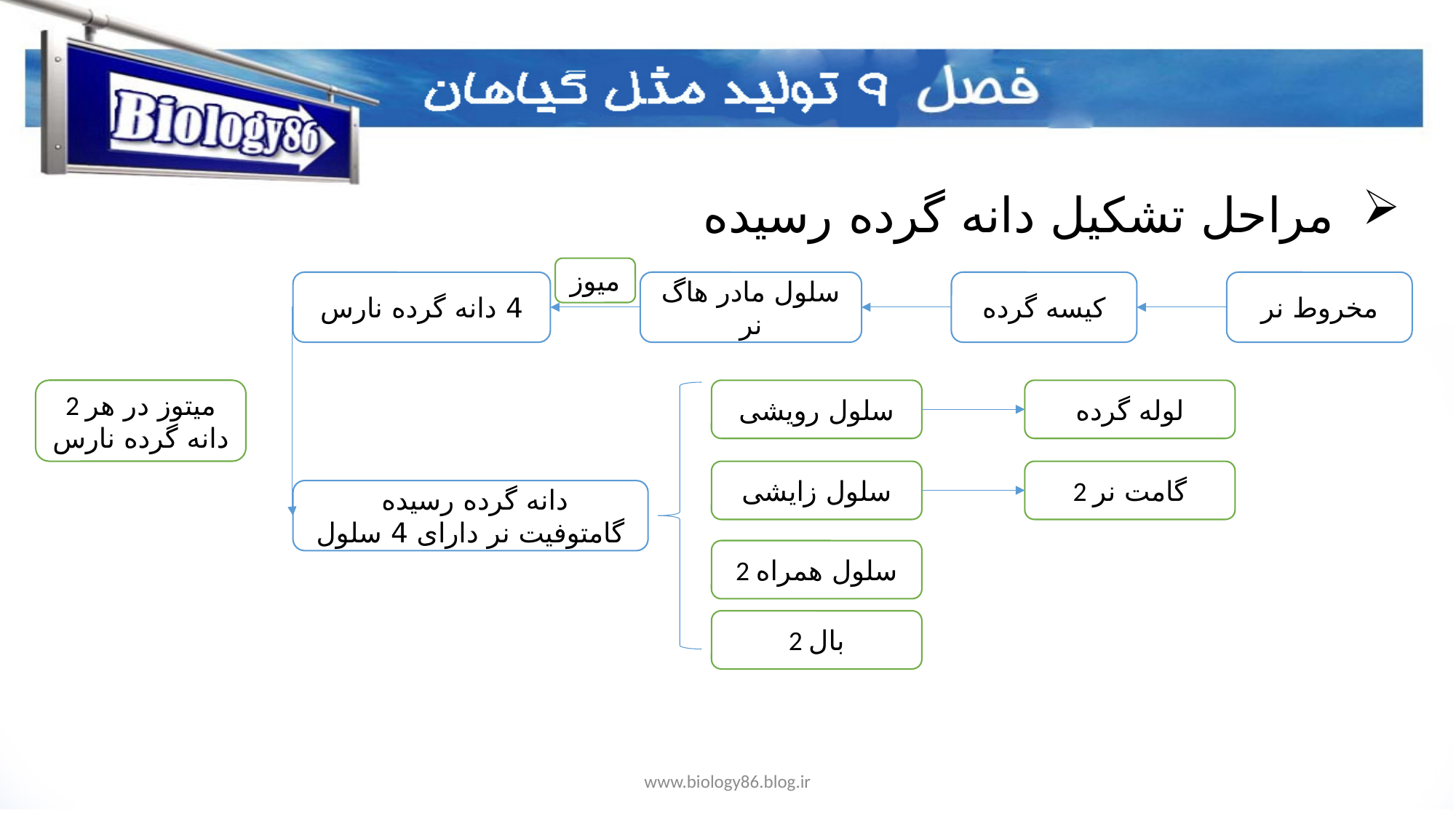

مراحل تشکیل دانه گرده رسیده
میوز
4 دانه گرده نارس
سلول مادر هاگ نر
کیسه گرده
مخروط نر
2 میتوز در هر دانه گرده نارس
سلول رویشی
لوله گرده

سلول زایشی
2 گامت نر
دانه گرده رسیده
گامتوفیت نر دارای 4 سلول
2 سلول همراه
2 بال
www.biology86.blog.ir